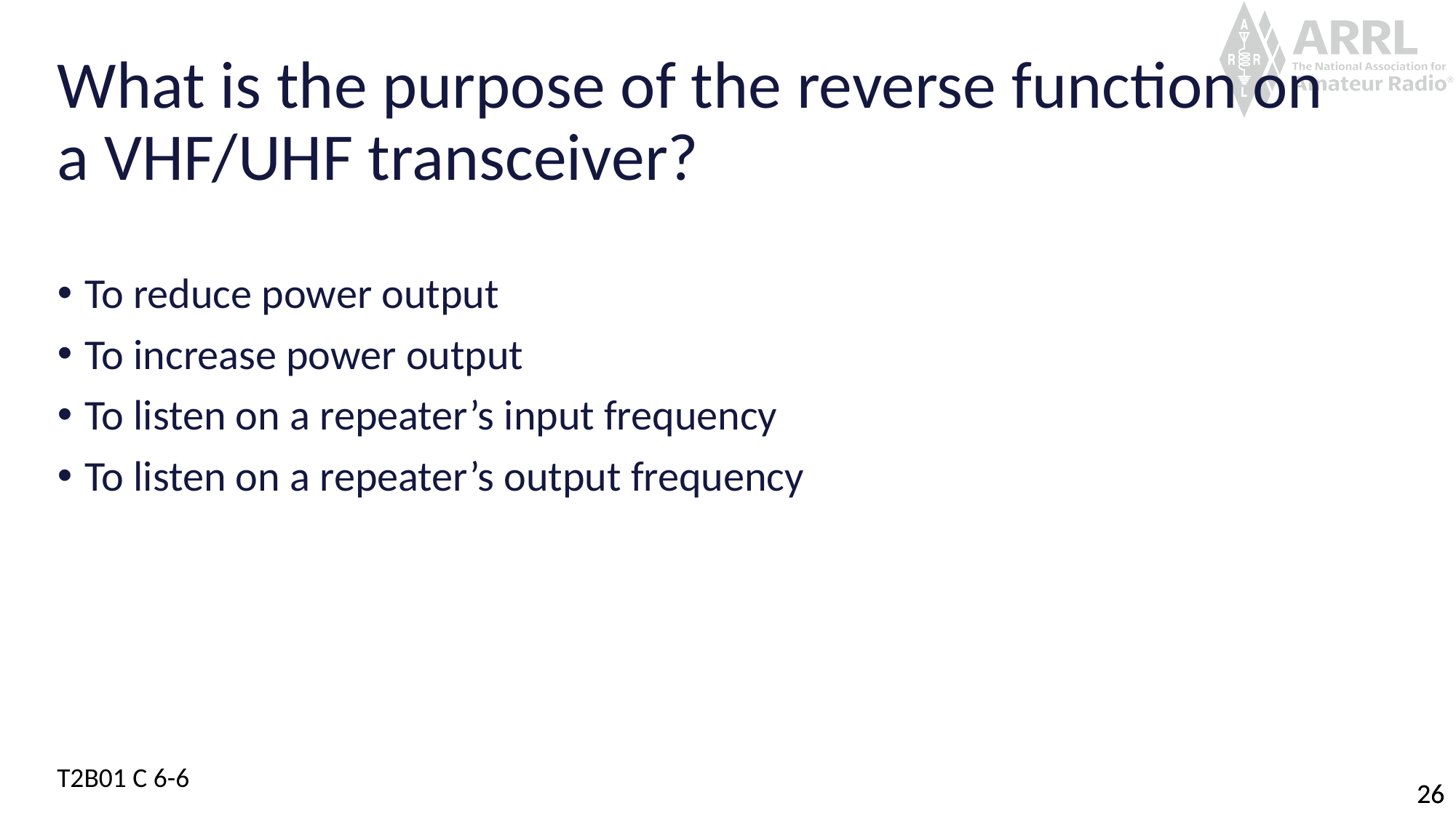

# What is the purpose of the reverse function on a VHF/UHF transceiver?
To reduce power output
To increase power output
To listen on a repeater’s input frequency
To listen on a repeater’s output frequency
T2B01 C 6-6